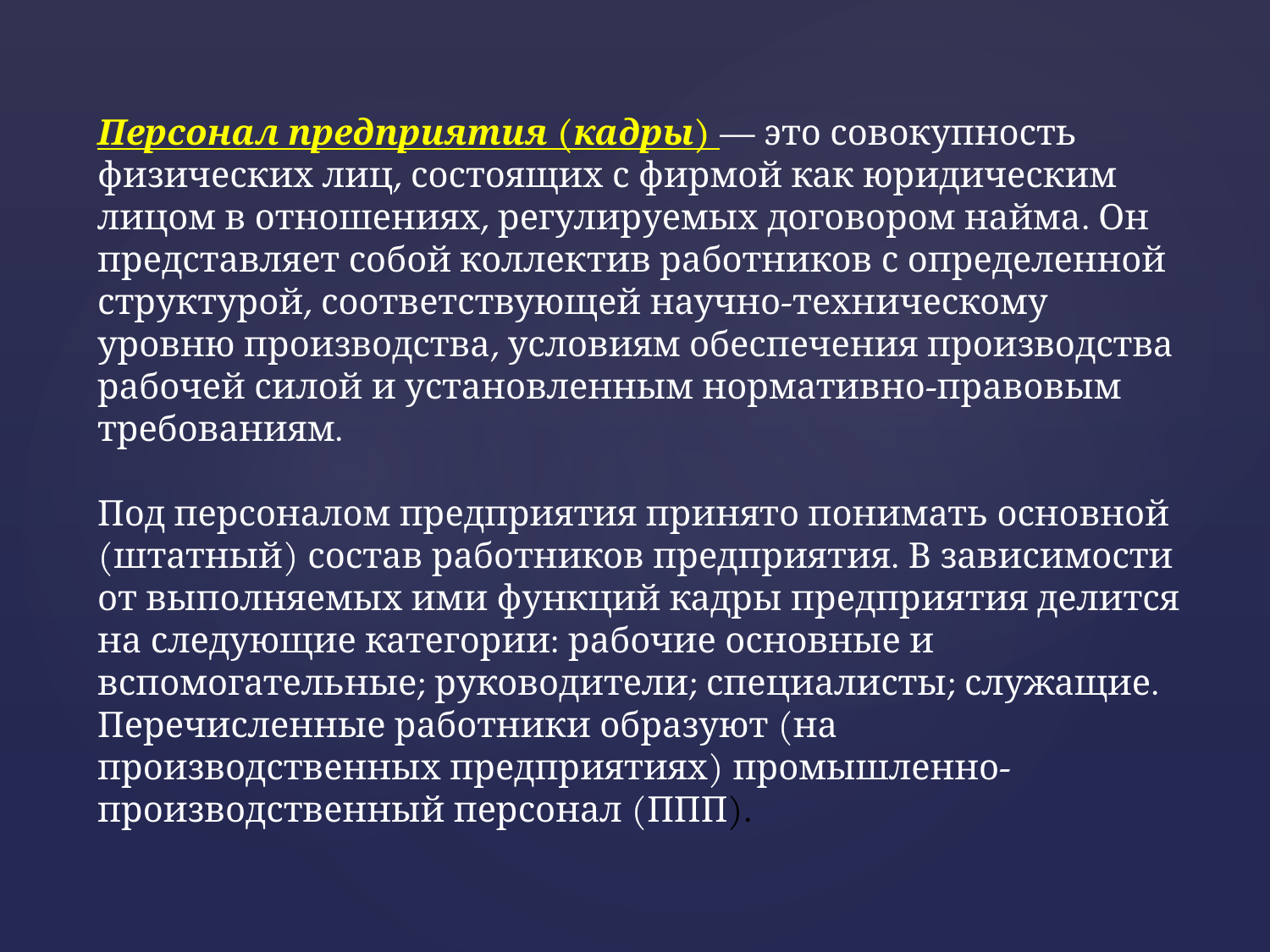

Персонал предприятия (кадры) — это совокупность физических лиц, состоящих с фирмой как юридическим лицом в отношениях, регулируемых договором найма. Он представляет собой коллектив работников с определенной структурой, соответствующей научно-техническому уровню производства, условиям обеспечения производства рабочей силой и установленным нормативно-правовым требованиям.
Под персоналом предприятия принято понимать основной (штатный) состав работников предприятия. В зависимости от выполняемых ими функций кадры предприятия делится на следующие категории: рабочие основные и вспомогательные; руководители; специалисты; служащие. Перечисленные работники образуют (на производственных предприятиях) промышленно-производственный персонал (ППП).